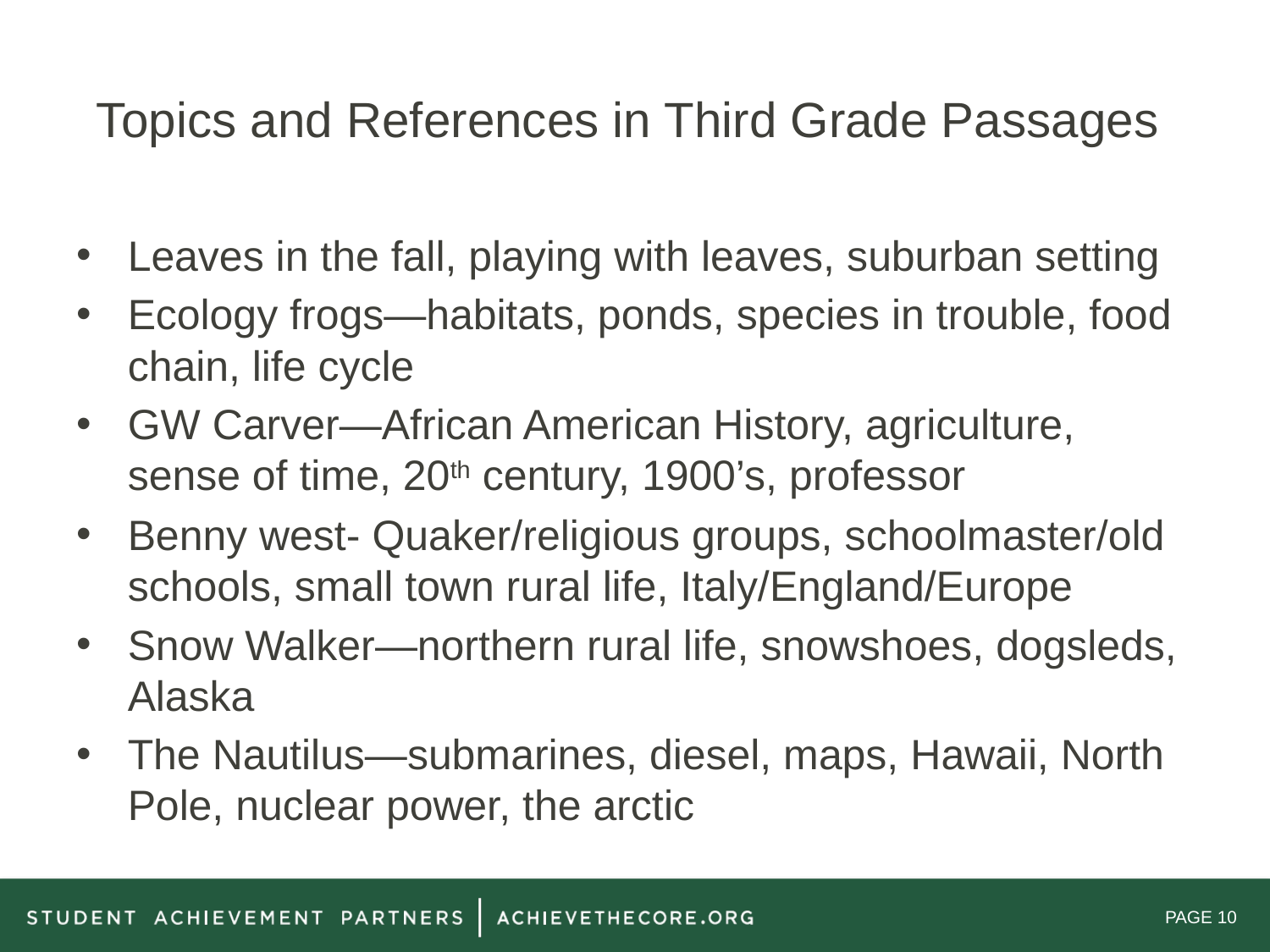

# Topics and References in Third Grade Passages
Leaves in the fall, playing with leaves, suburban setting
Ecology frogs—habitats, ponds, species in trouble, food chain, life cycle
GW Carver—African American History, agriculture, sense of time, 20th century, 1900’s, professor
Benny west- Quaker/religious groups, schoolmaster/old schools, small town rural life, Italy/England/Europe
Snow Walker—northern rural life, snowshoes, dogsleds, Alaska
The Nautilus—submarines, diesel, maps, Hawaii, North Pole, nuclear power, the arctic